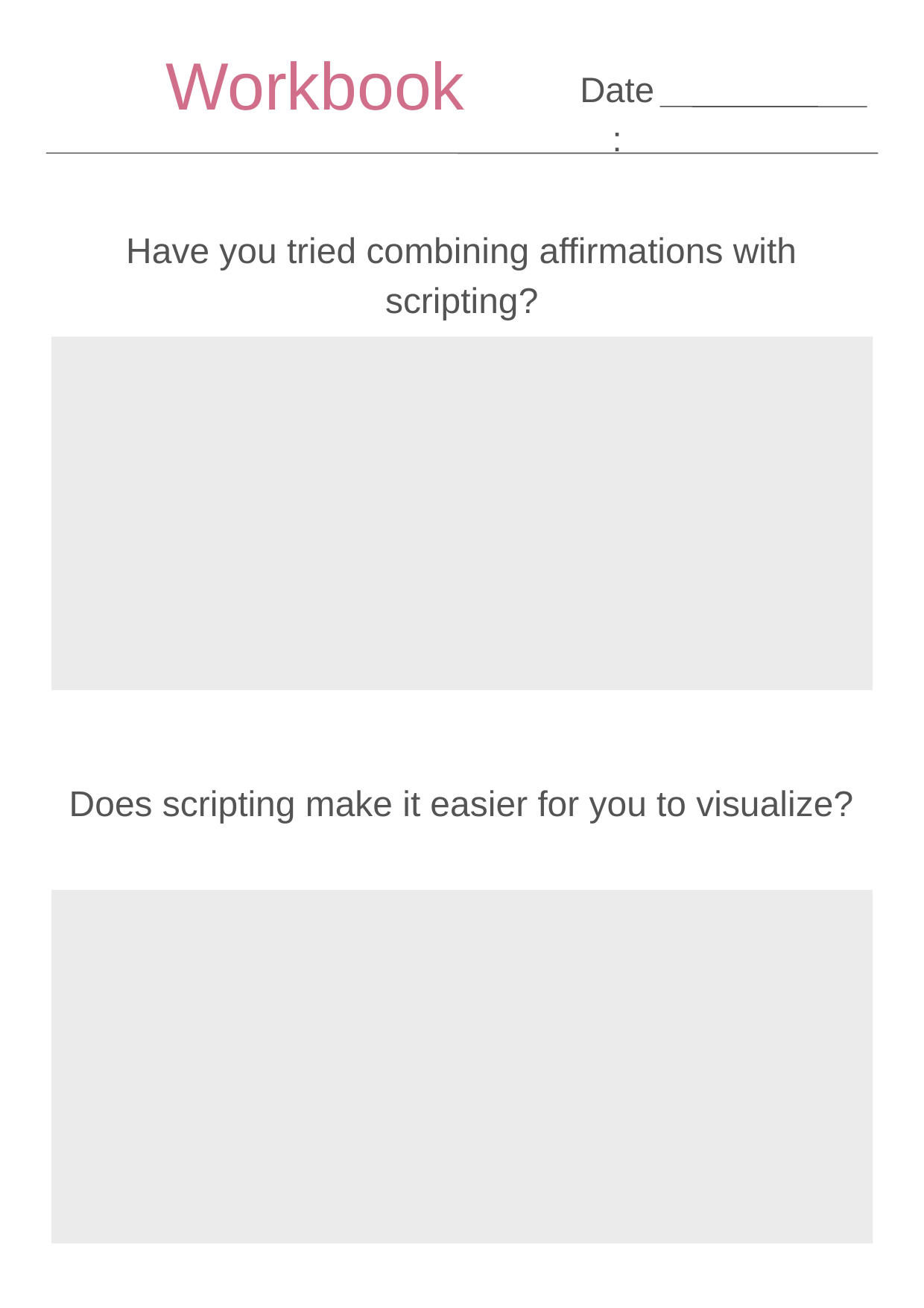

Workbook
Date:

Have you tried combining affirmations with scripting?

Does scripting make it easier for you to visualize?